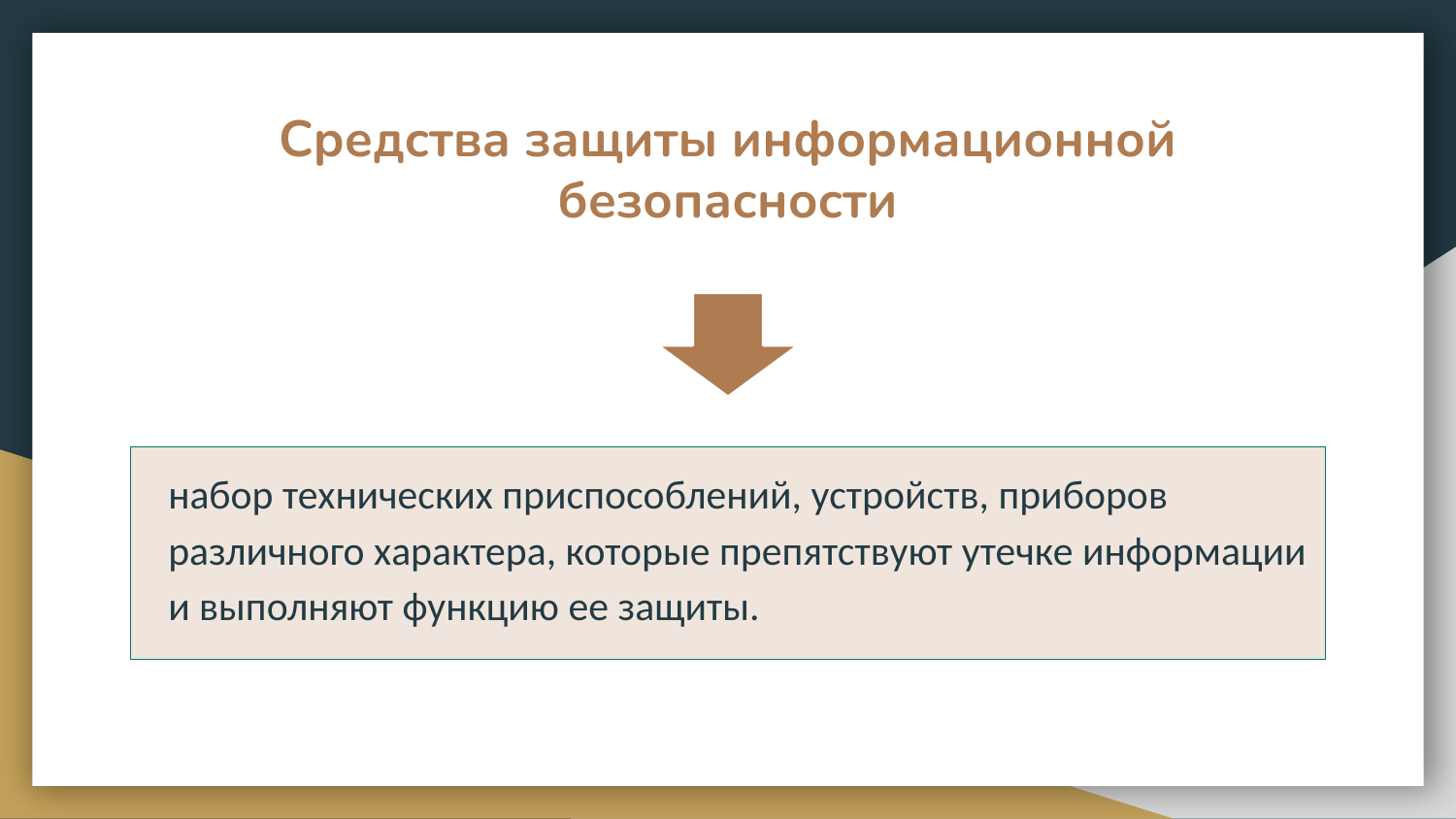

# Средства защиты информационной безопасности

набор технических приспособлений, устройств, приборов различного характера, которые препятствуют утечке информации и выполняют функцию ее защиты.